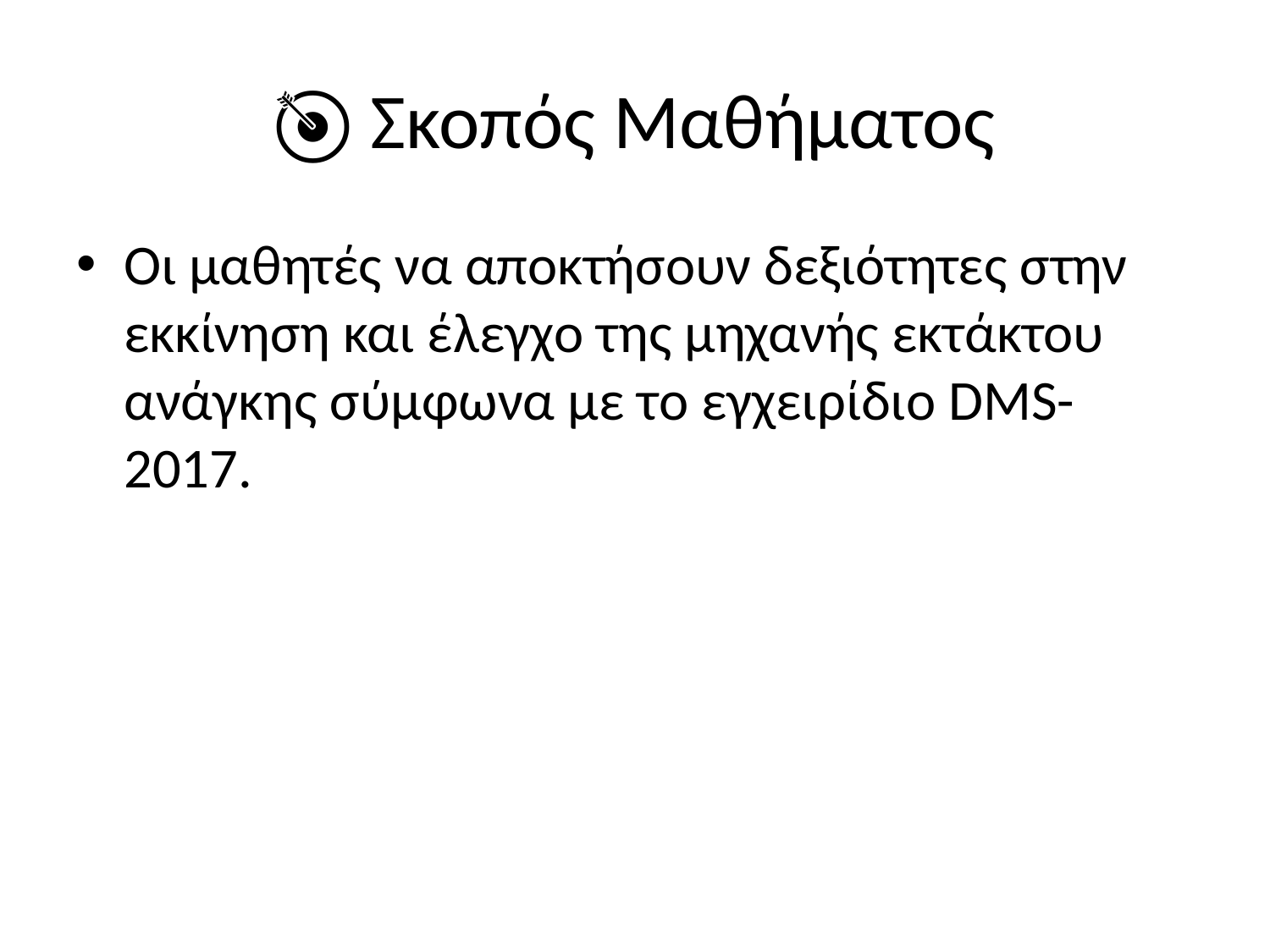

# 🎯 Σκοπός Μαθήματος
Οι μαθητές να αποκτήσουν δεξιότητες στην εκκίνηση και έλεγχο της μηχανής εκτάκτου ανάγκης σύμφωνα με το εγχειρίδιο DMS-2017.